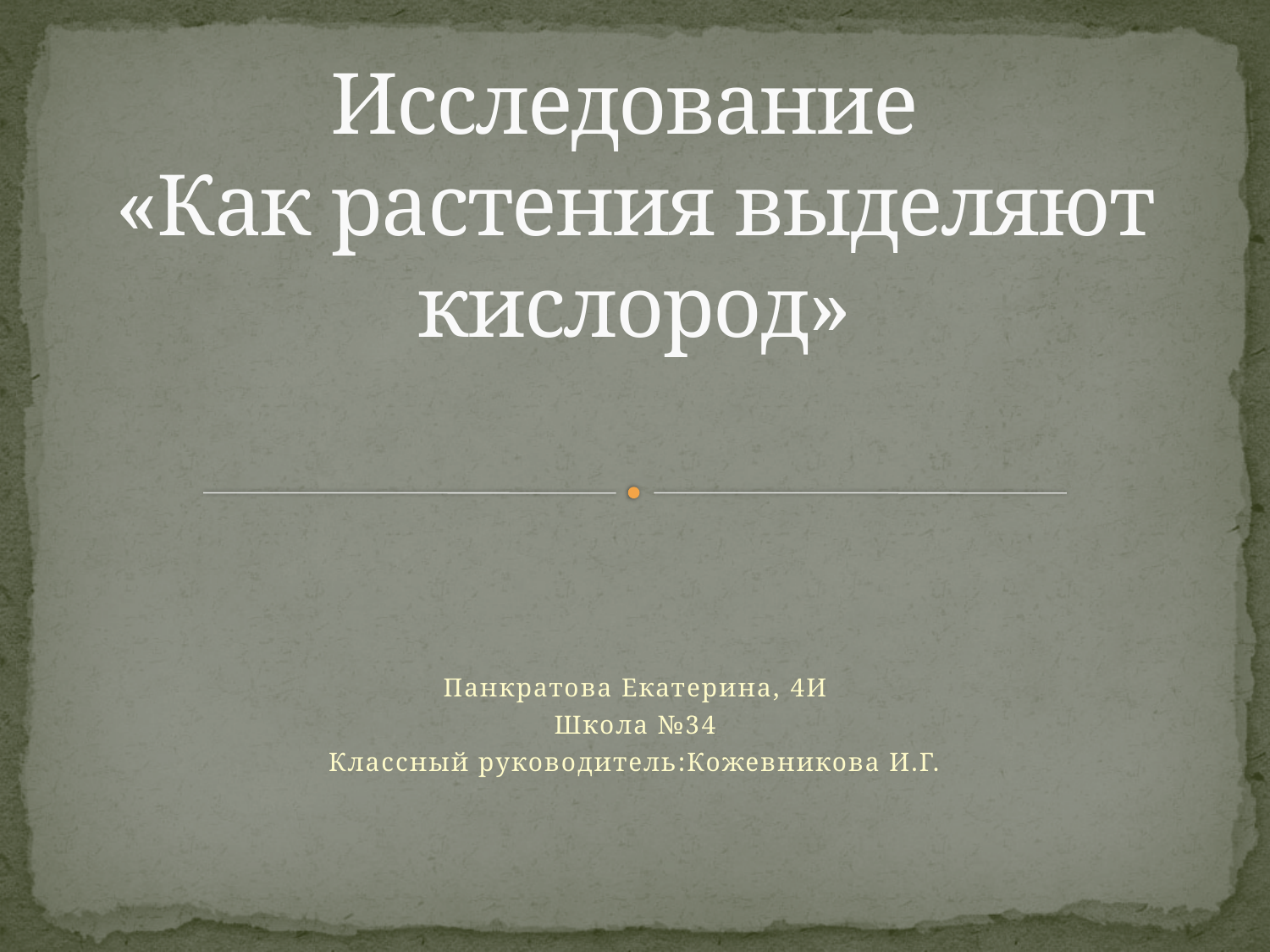

# Исследование «Как растения выделяют кислород»
Панкратова Екатерина, 4И
Школа №34
Классный руководитель:Кожевникова И.Г.